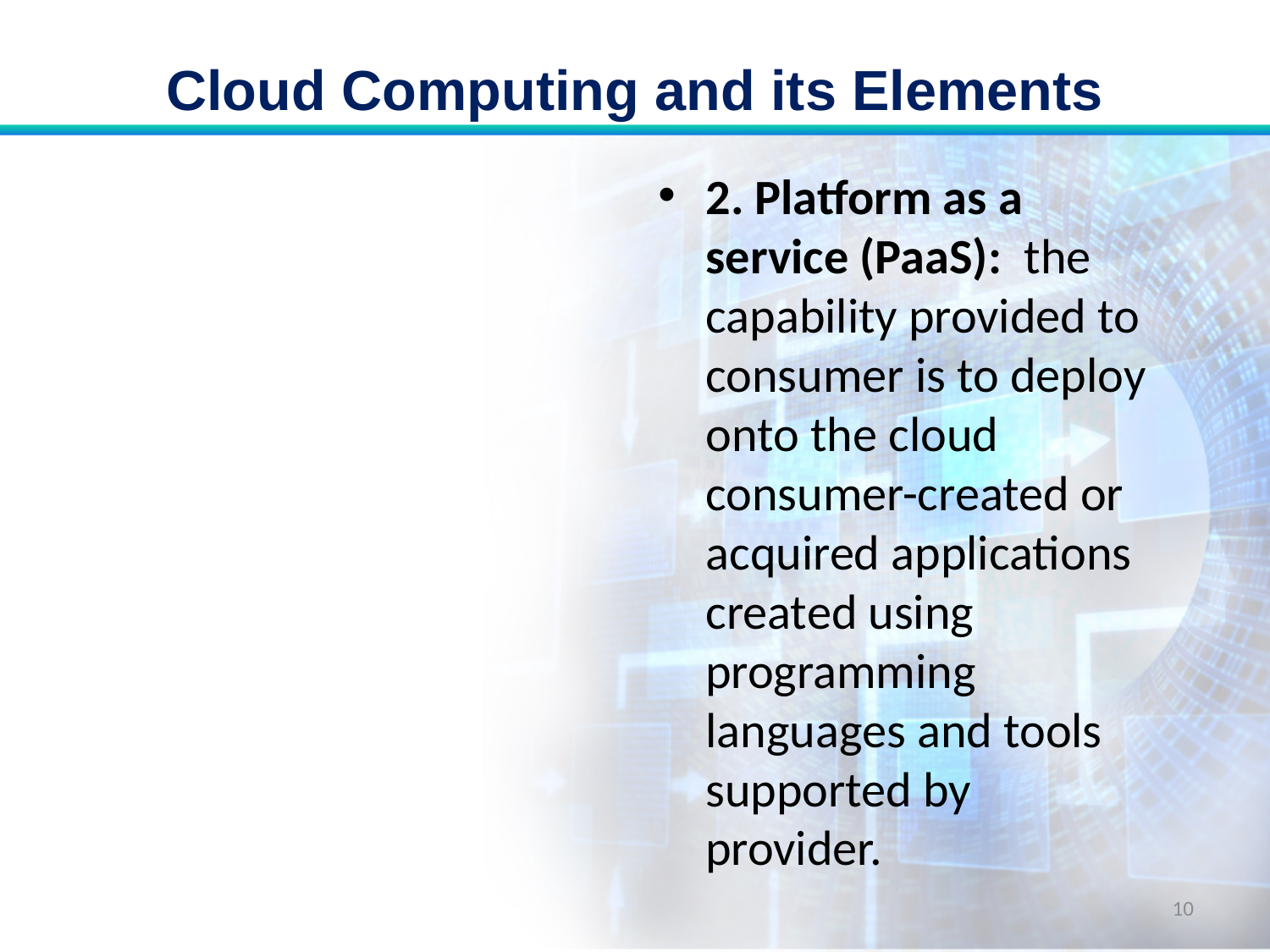

# Cloud Computing and its Elements
2. Platform as a service (PaaS):  the capability provided to consumer is to deploy onto the cloud consumer-created or acquired applications created using programming languages and tools supported by provider.
10